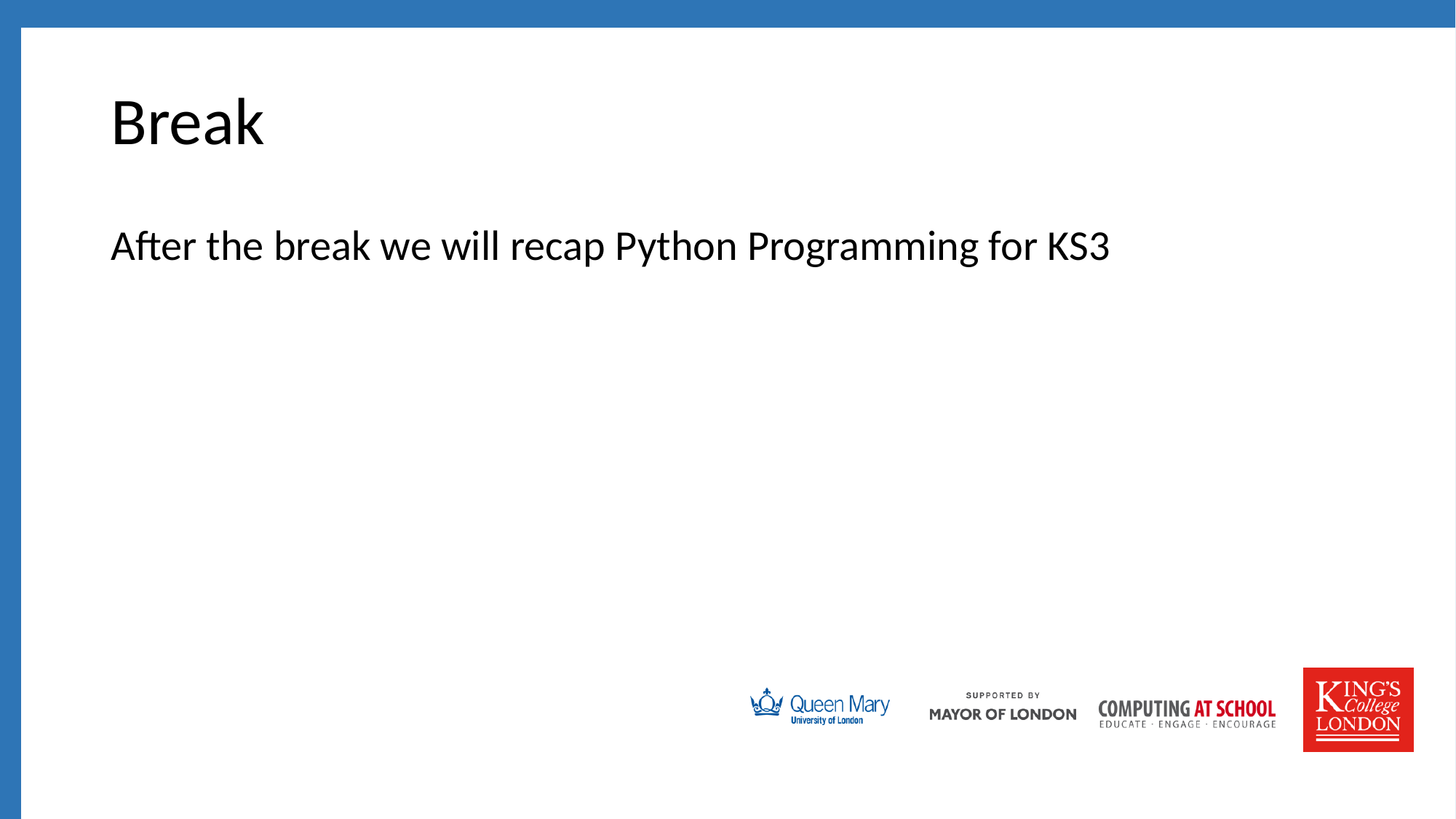

# Break
After the break we will recap Python Programming for KS3